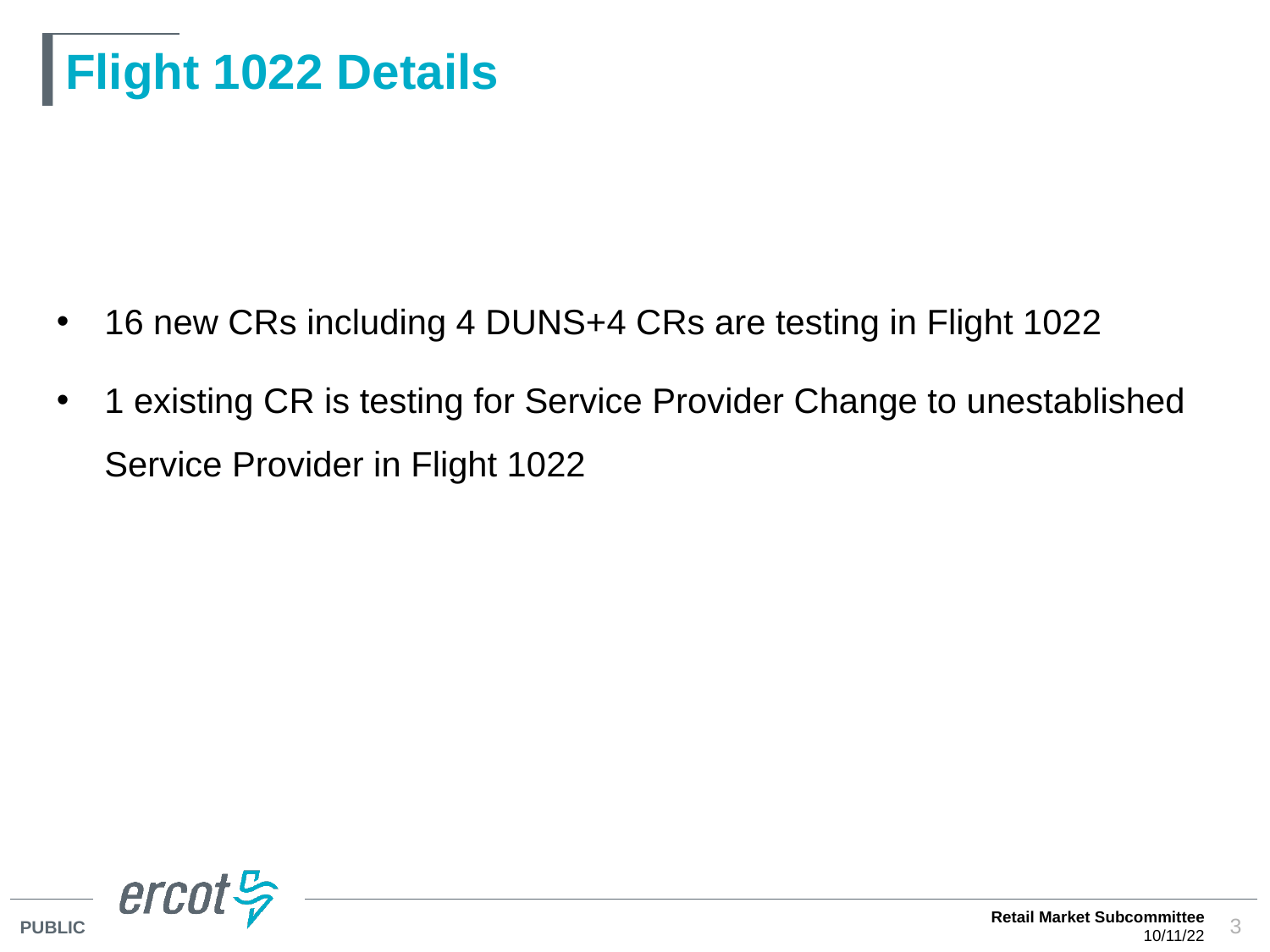

# Flight 1022 Details

16 new CRs including 4 DUNS+4 CRs are testing in Flight 1022
1 existing CR is testing for Service Provider Change to unestablished Service Provider in Flight 1022
Retail Market Subcommittee
10/11/22
3